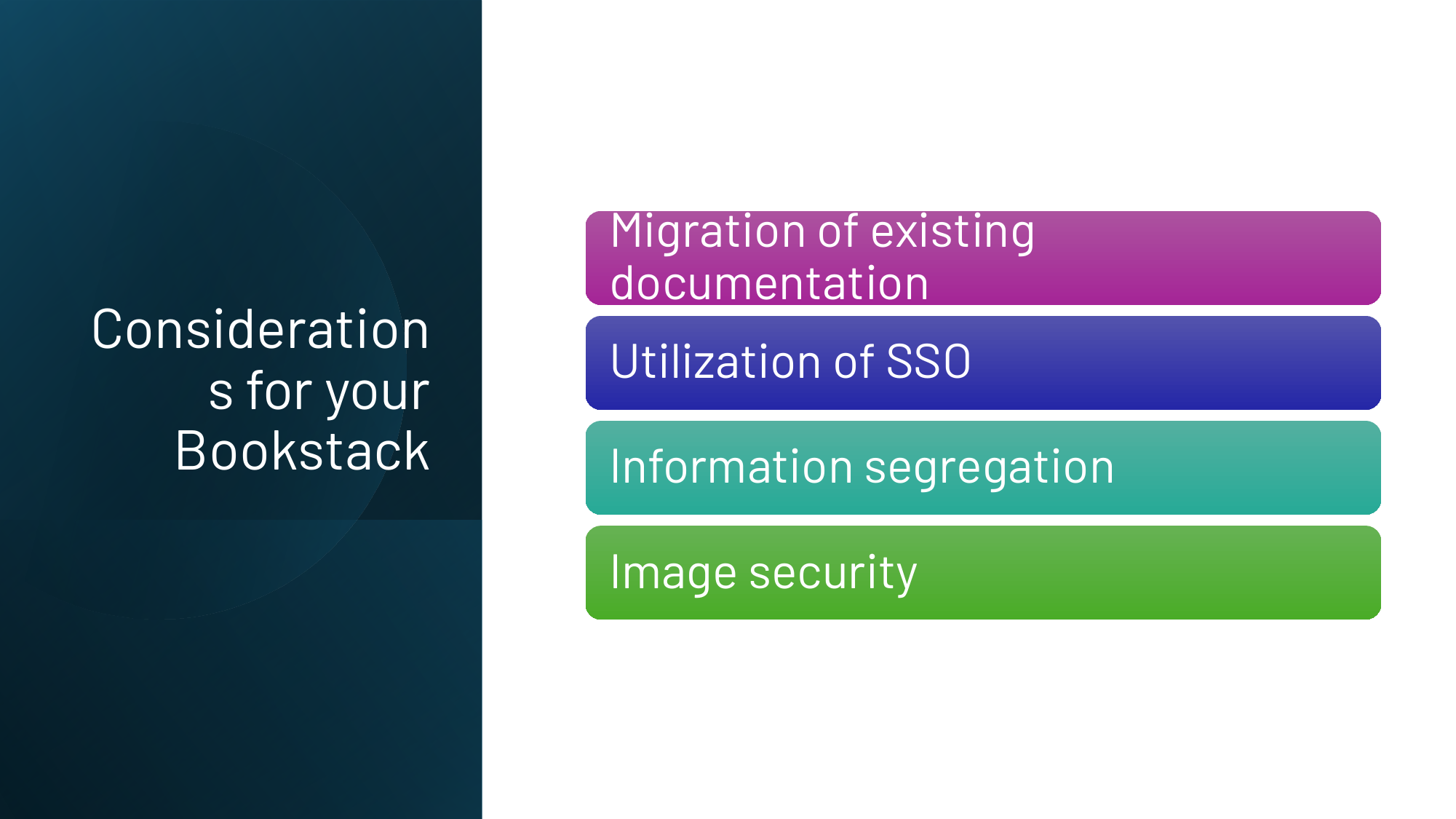

Migration of existing documentation
Utilization of SSO
Information segregation
Image security

# Considerations for your Bookstack